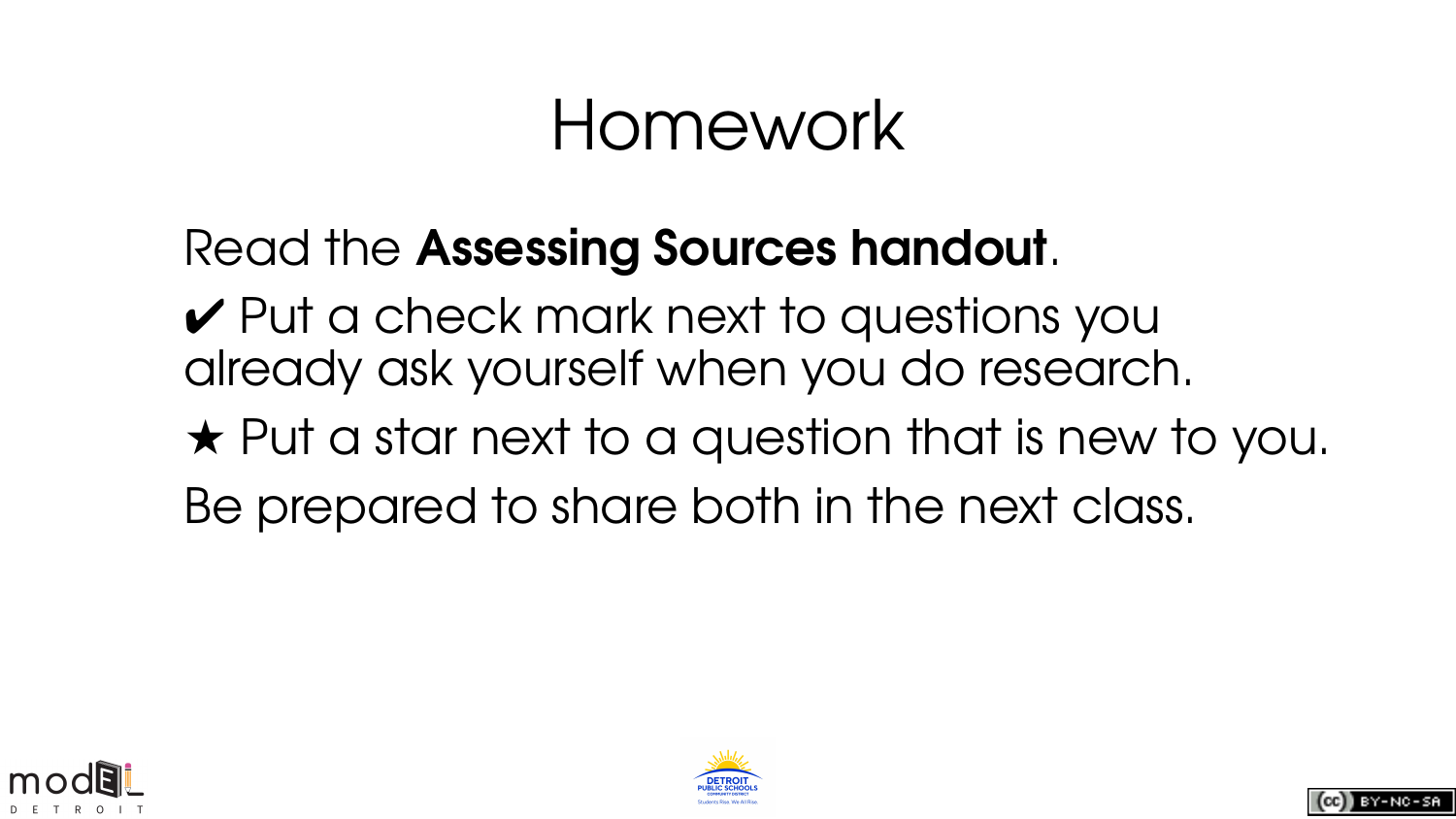

# Homework
Read the Assessing Sources handout.
✔ Put a check mark next to questions you already ask yourself when you do research.
★ Put a star next to a question that is new to you.
Be prepared to share both in the next class.